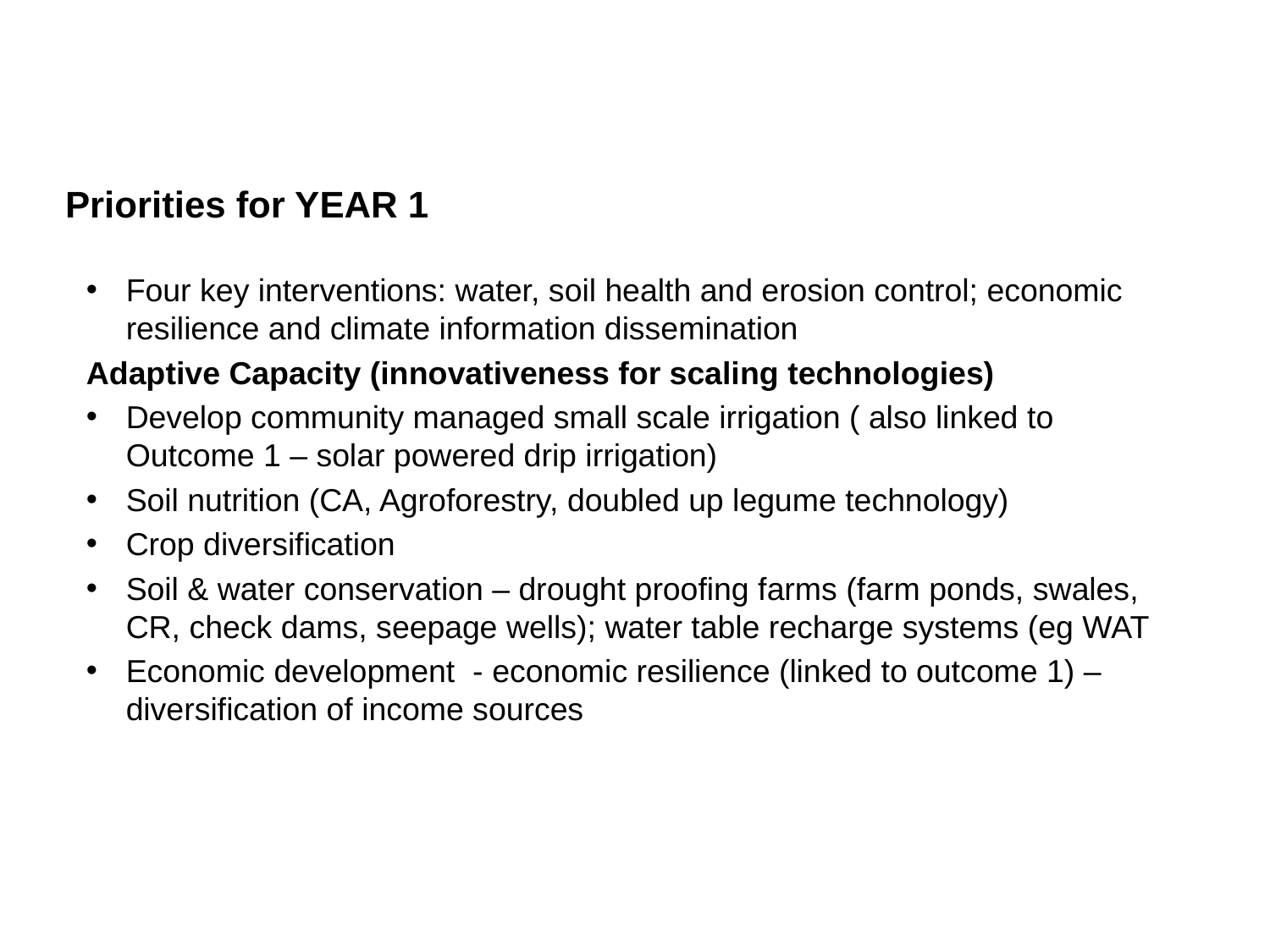

Priorities for YEAR 1
Four key interventions: water, soil health and erosion control; economic resilience and climate information dissemination
Adaptive Capacity (innovativeness for scaling technologies)
Develop community managed small scale irrigation ( also linked to Outcome 1 – solar powered drip irrigation)
Soil nutrition (CA, Agroforestry, doubled up legume technology)
Crop diversification
Soil & water conservation – drought proofing farms (farm ponds, swales, CR, check dams, seepage wells); water table recharge systems (eg WAT
Economic development  - economic resilience (linked to outcome 1) – diversification of income sources